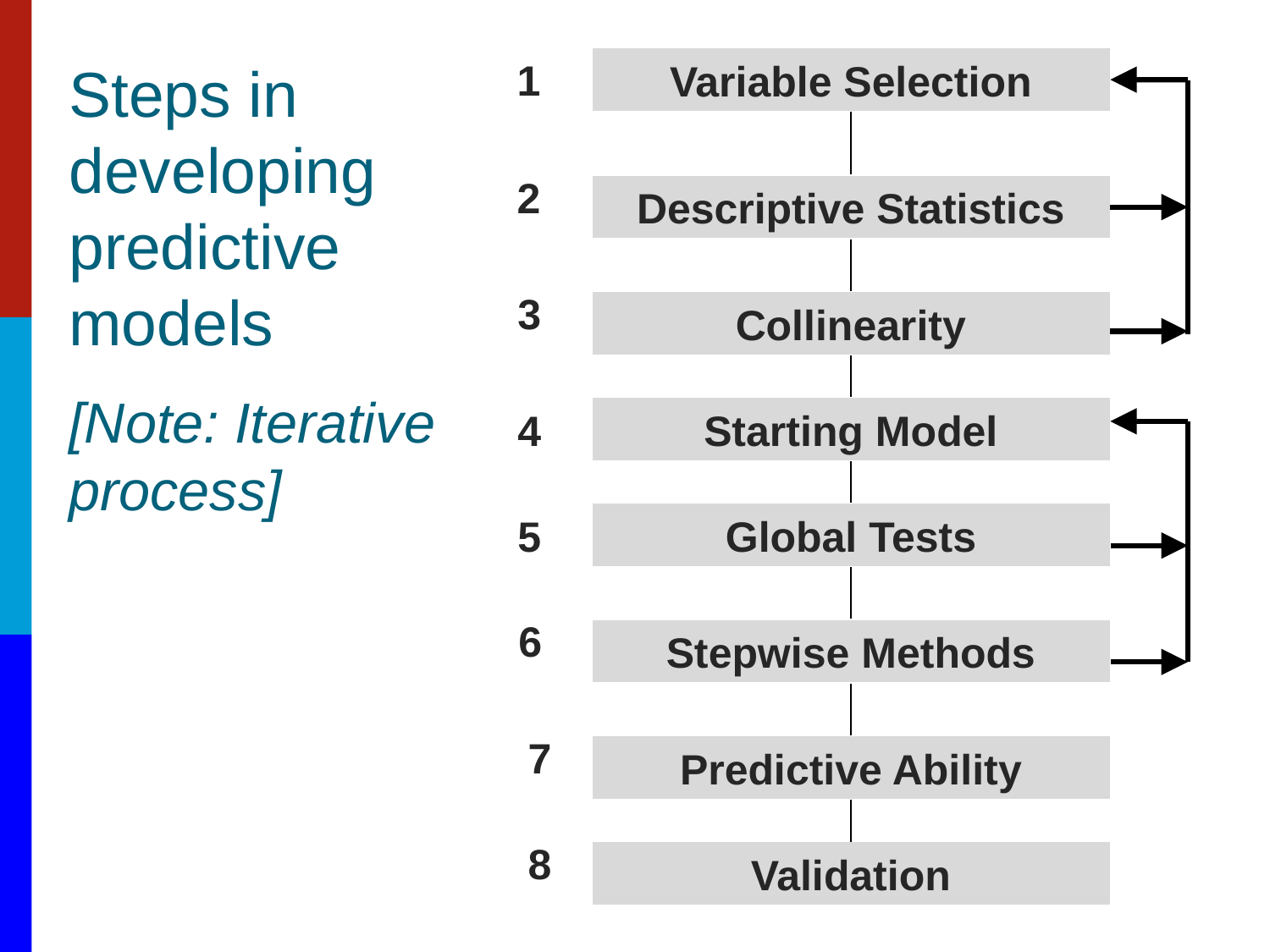

Steps in developing predictive models
[Note: Iterative process]
 1
Variable Selection
 2
Descriptive Statistics
 3
Collinearity
 4
Starting Model
 5
Global Tests
 6
Stepwise Methods
 7
Predictive Ability
 8
Validation